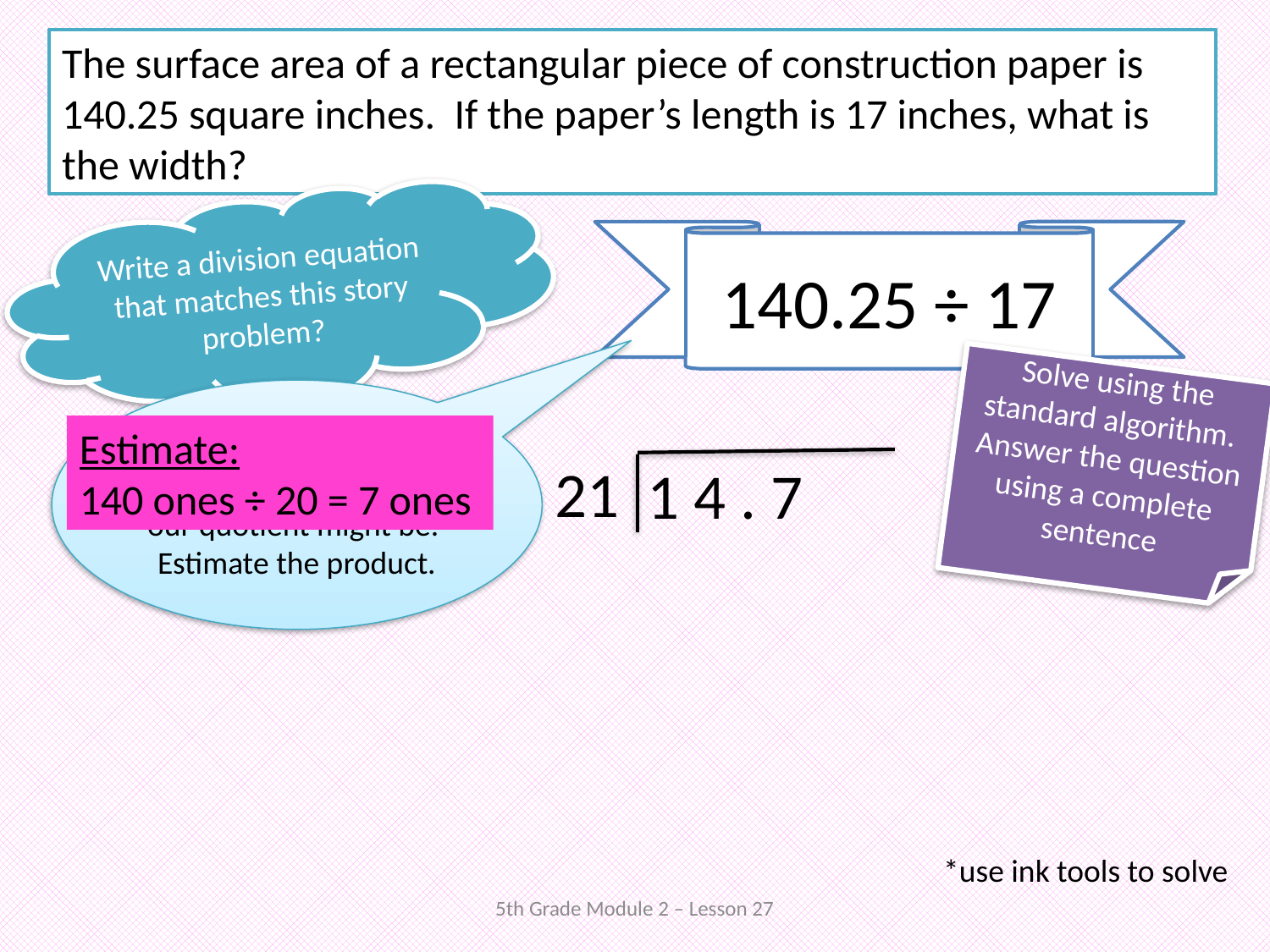

The surface area of a rectangular piece of construction paper is 140.25 square inches.  If the paper’s length is 17 inches, what is the width?
Write a division equation that matches this story problem?
140.25 ÷ 17
Solve using the standard algorithm.  Answer the question using a complete sentence
Before we solve this, let’s reason about what our quotient might be.  Estimate the product.
Estimate:
140 ones ÷ 20 = 7 ones
21
1 4 . 7
*use ink tools to solve
5th Grade Module 2 – Lesson 27